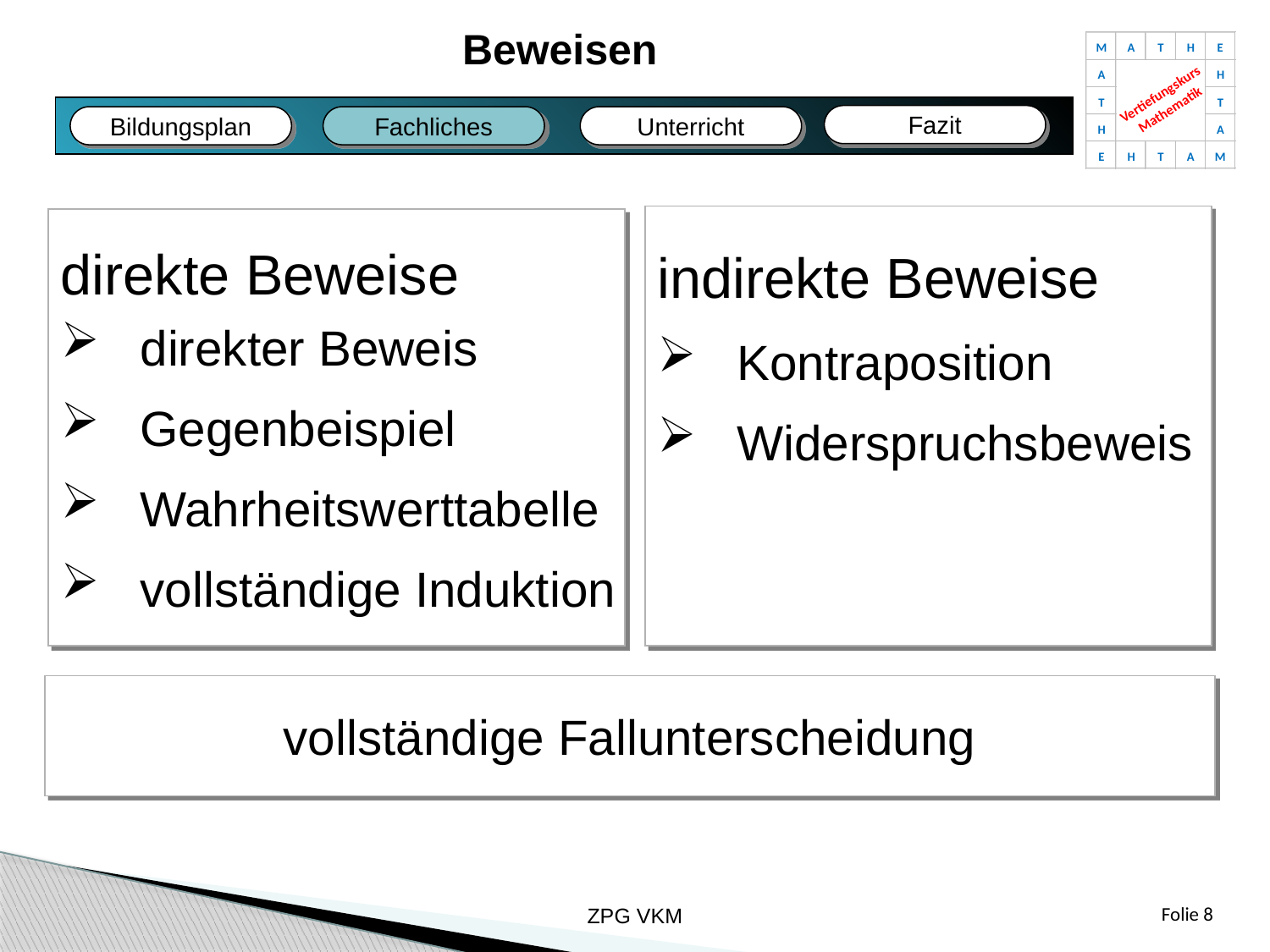

Beweisen

M
A
T
H
E

A
H
Vertiefungskurs
Mathematik

T
T

H
A

E
H
T
A
M

Fazit
Fachliches
Bildungsplan
Unterricht
Fazit
Bildungsplan
Fachliches
Unterricht
indirekte Beweise
Kontraposition
Widerspruchsbeweis

direkte Beweise
direkter Beweis
Gegenbeispiel
Wahrheitswerttabelle
vollständige Induktion
vollständige Fallunterscheidung

ZPG VKM
Folie 8